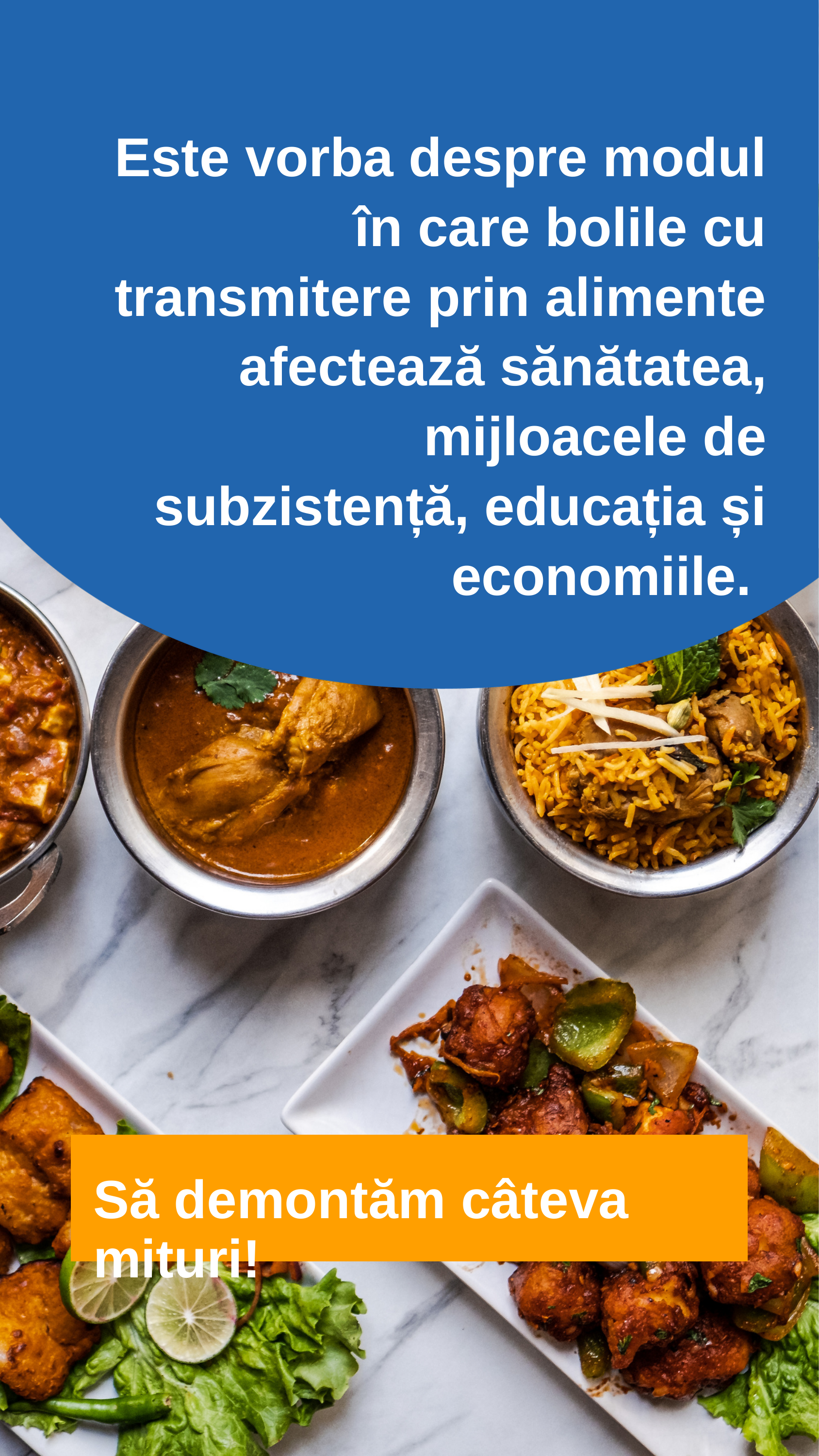

Este vorba despre modul în care bolile cu transmitere prin alimente afectează sănătatea, mijloacele de subzistență, educația și economiile.

Să demontăm câteva mituri!